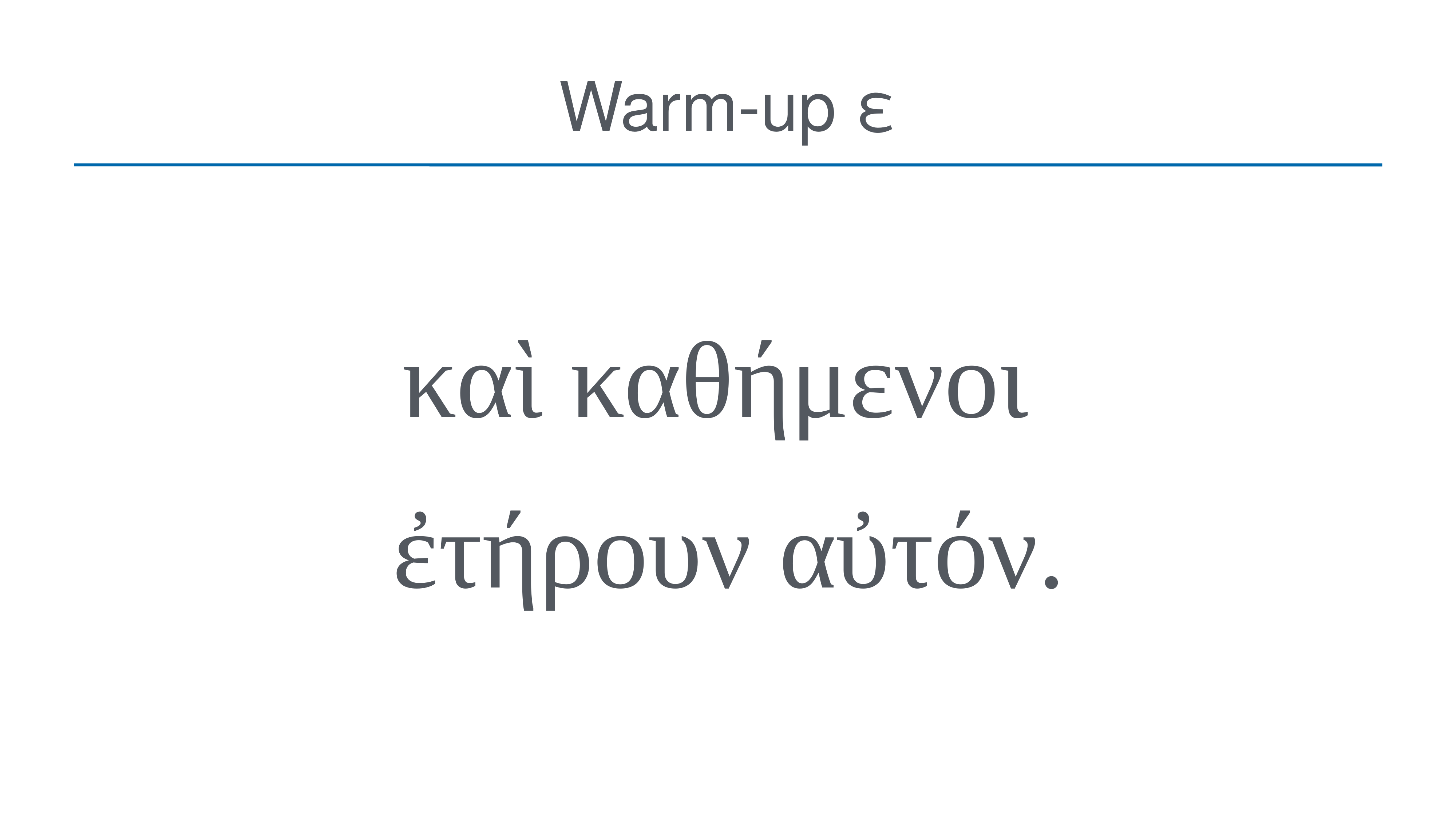

# Warm-up ε
καὶ καθήμενοι
ἐτήρουν αὐτόν.